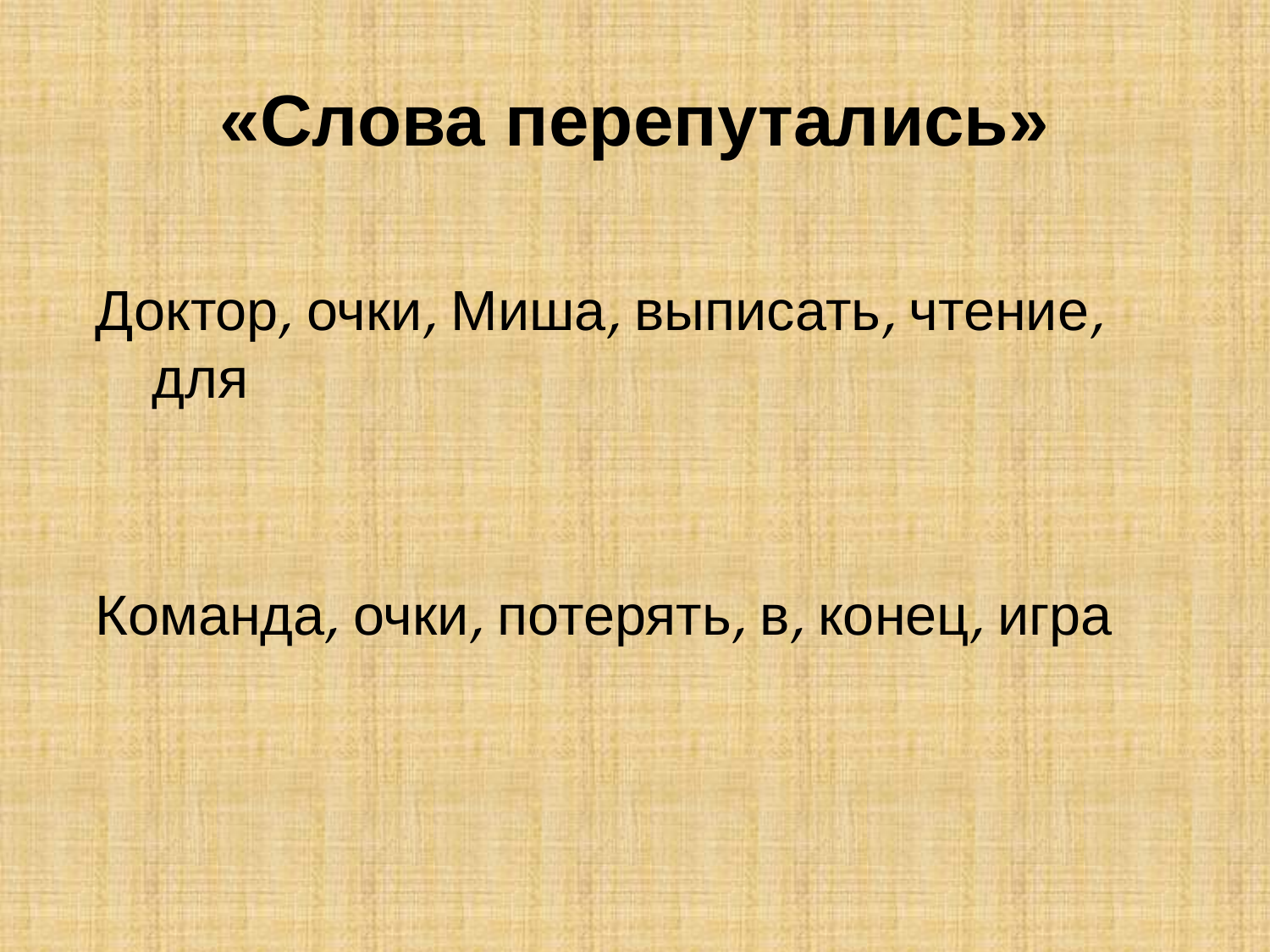

# «Слова перепутались»
Доктор, очки, Миша, выписать, чтение, для

Команда, очки, потерять, в, конец, игра